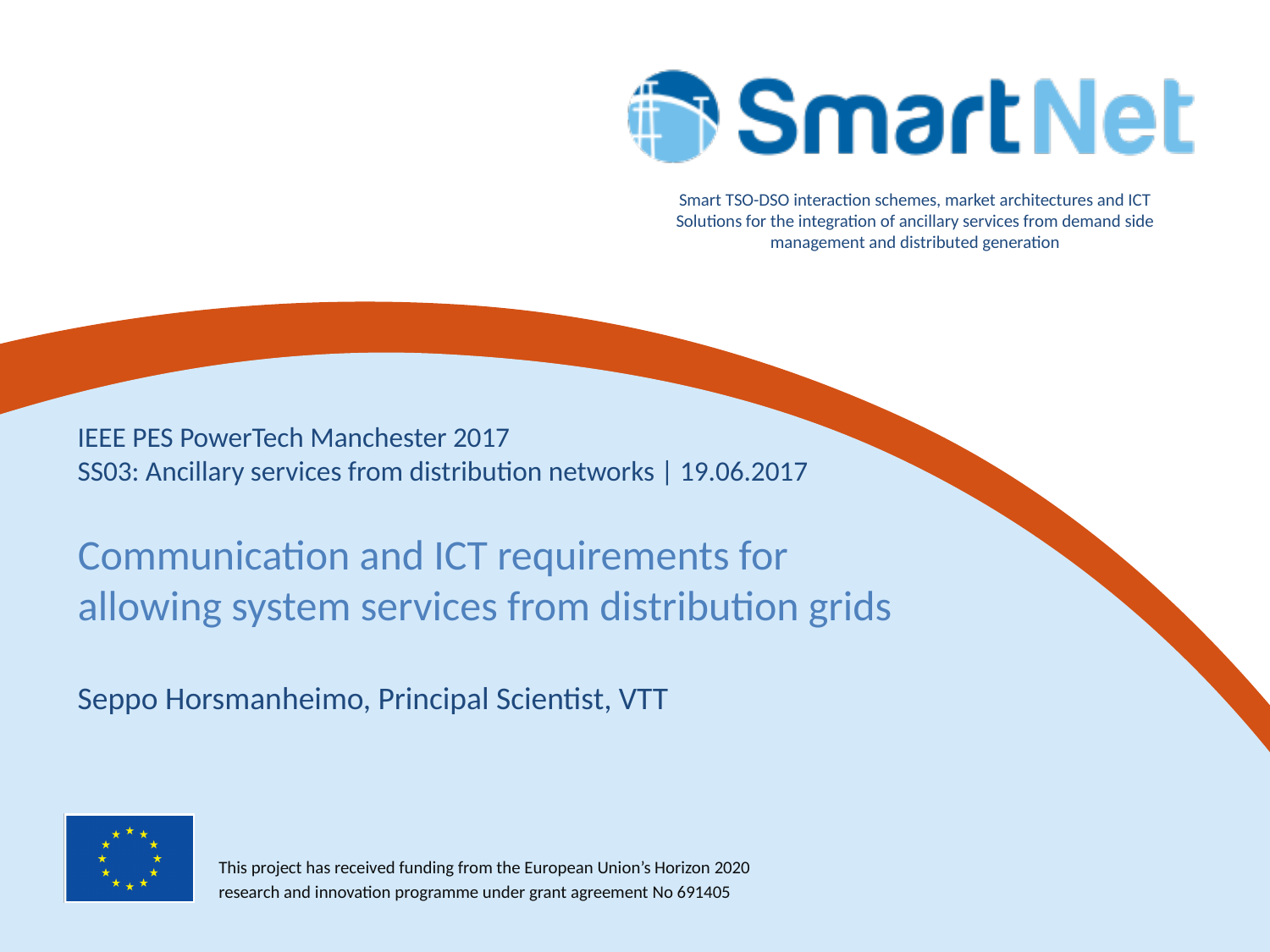

IEEE PES PowerTech Manchester 2017
SS03: Ancillary services from distribution networks | 19.06.2017
# Communication and ICT requirements for allowing system services from distribution grids
Seppo Horsmanheimo, Principal Scientist, VTT